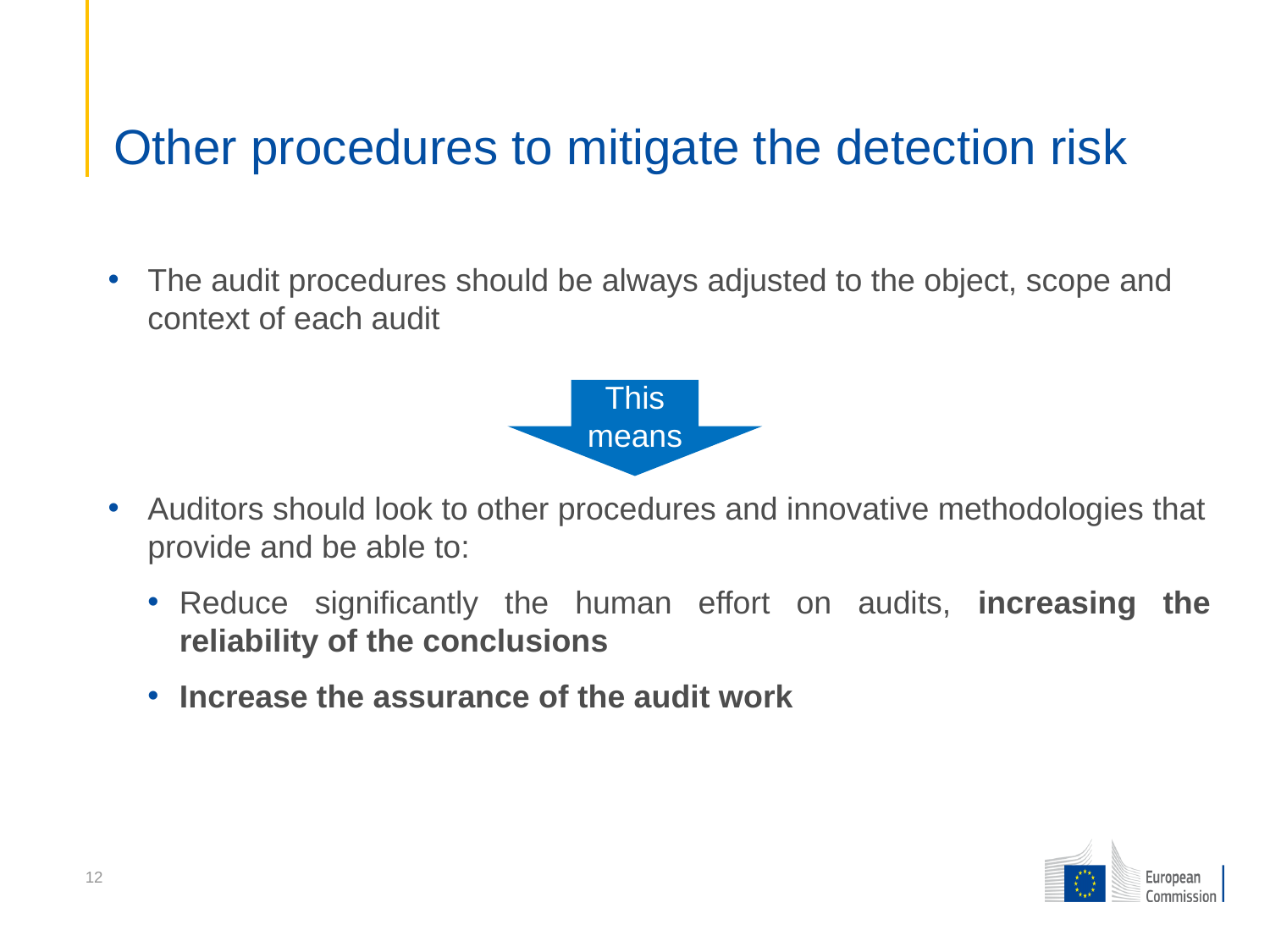

# Other procedures to mitigate the detection risk
The audit procedures should be always adjusted to the object, scope and context of each audit

Auditors should look to other procedures and innovative methodologies that provide and be able to:
Reduce significantly the human effort on audits, increasing the reliability of the conclusions
Increase the assurance of the audit work

This means
12